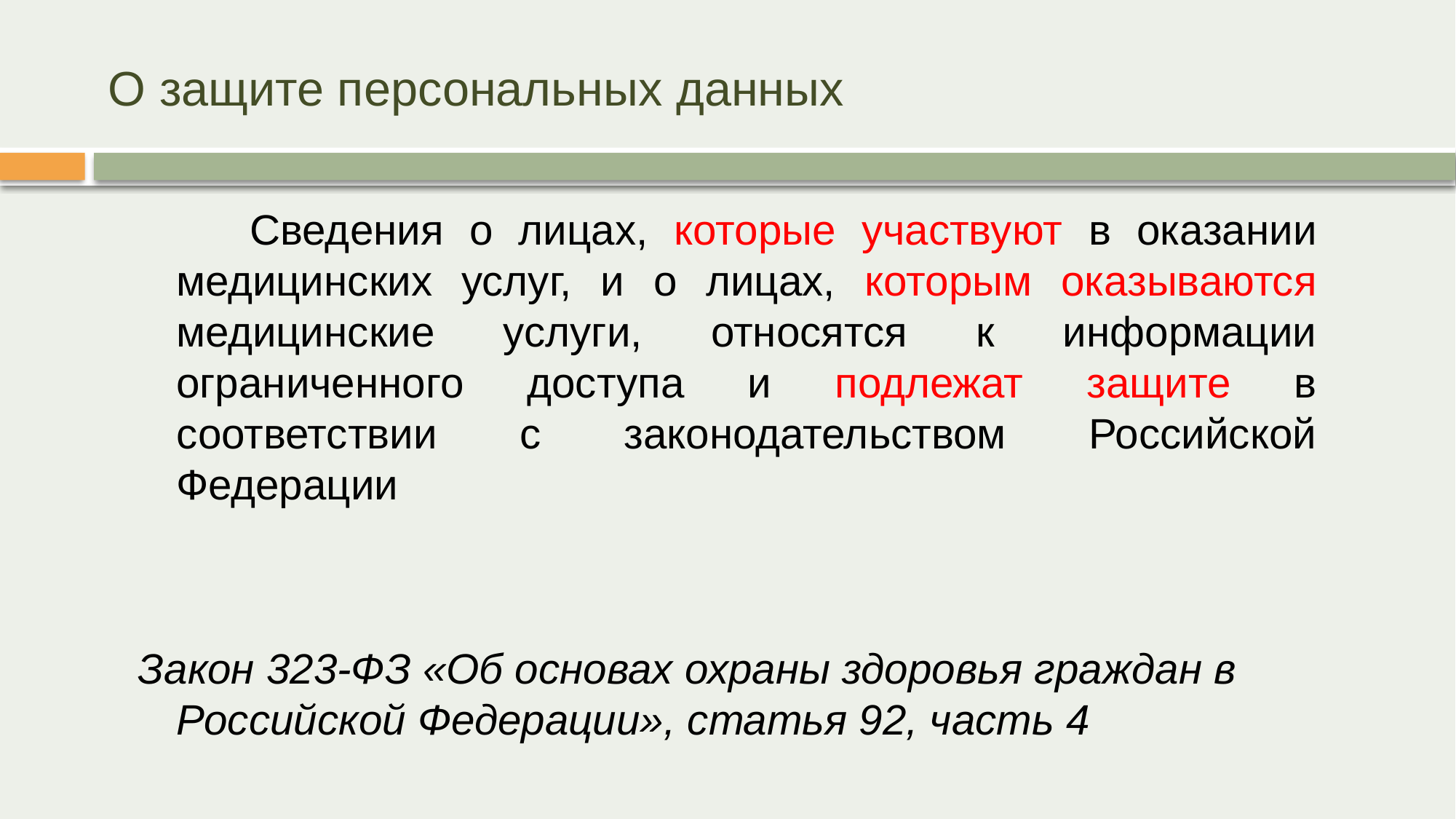

# О защите персональных данных
     Сведения о лицах, которые участвуют в оказании медицинских услуг, и о лицах, которым оказываются медицинские услуги, относятся к информации ограниченного доступа и подлежат защите в соответствии с законодательством Российской Федерации

Закон 323-ФЗ «Об основах охраны здоровья граждан в Российской Федерации», статья 92, часть 4